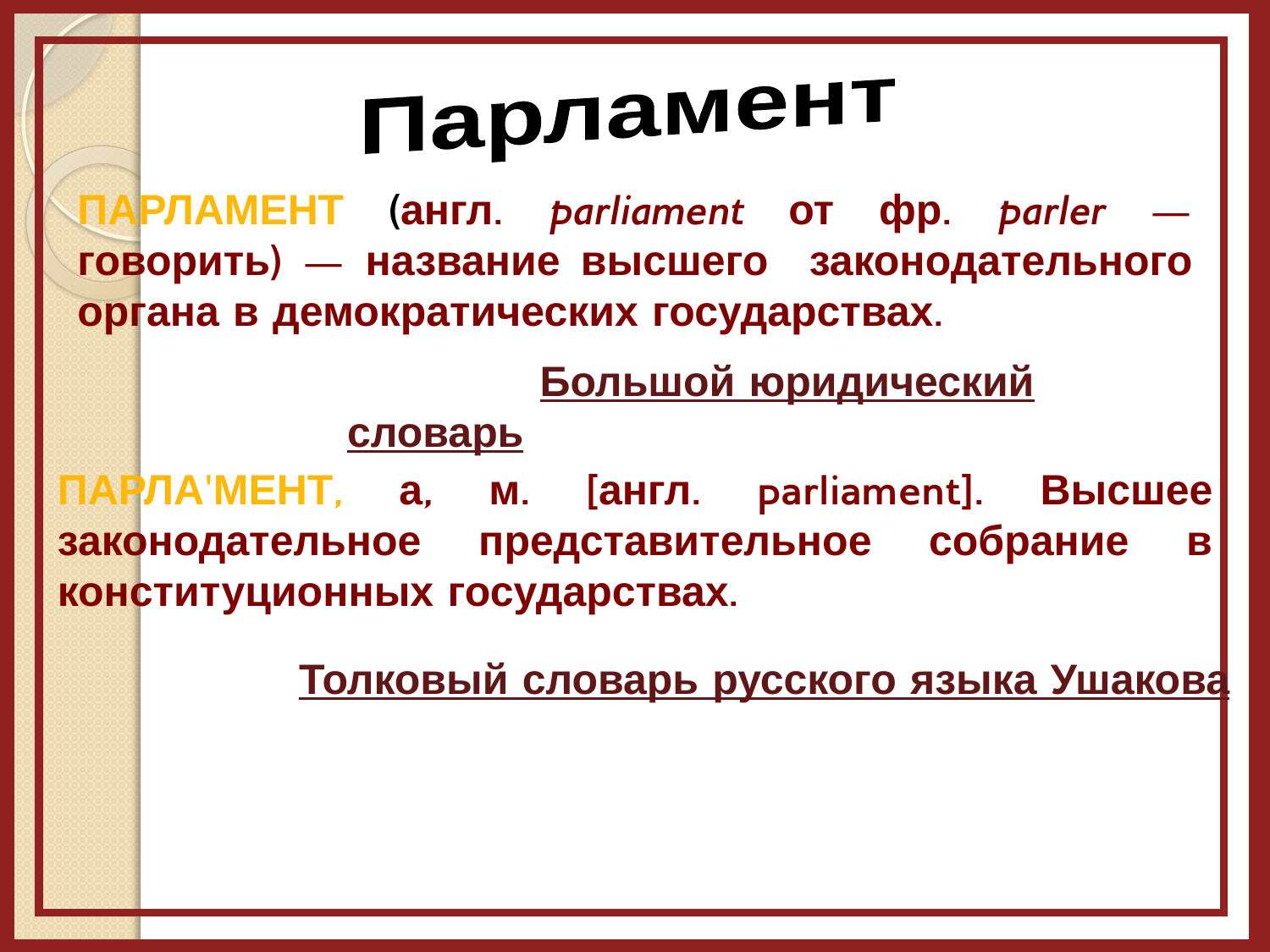

Парламент
ПАРЛАМЕНТ (англ. parliament от фр. parler —говорить) — название высшего  законодательного органа в демократических государствах.

              Большой юридический словарь

ПАРЛА'МЕНТ, а, м. [англ. parliament]. Высшее законодательное представительное собрание в конституционных государствах.
Толковый словарь русского языка Ушакова